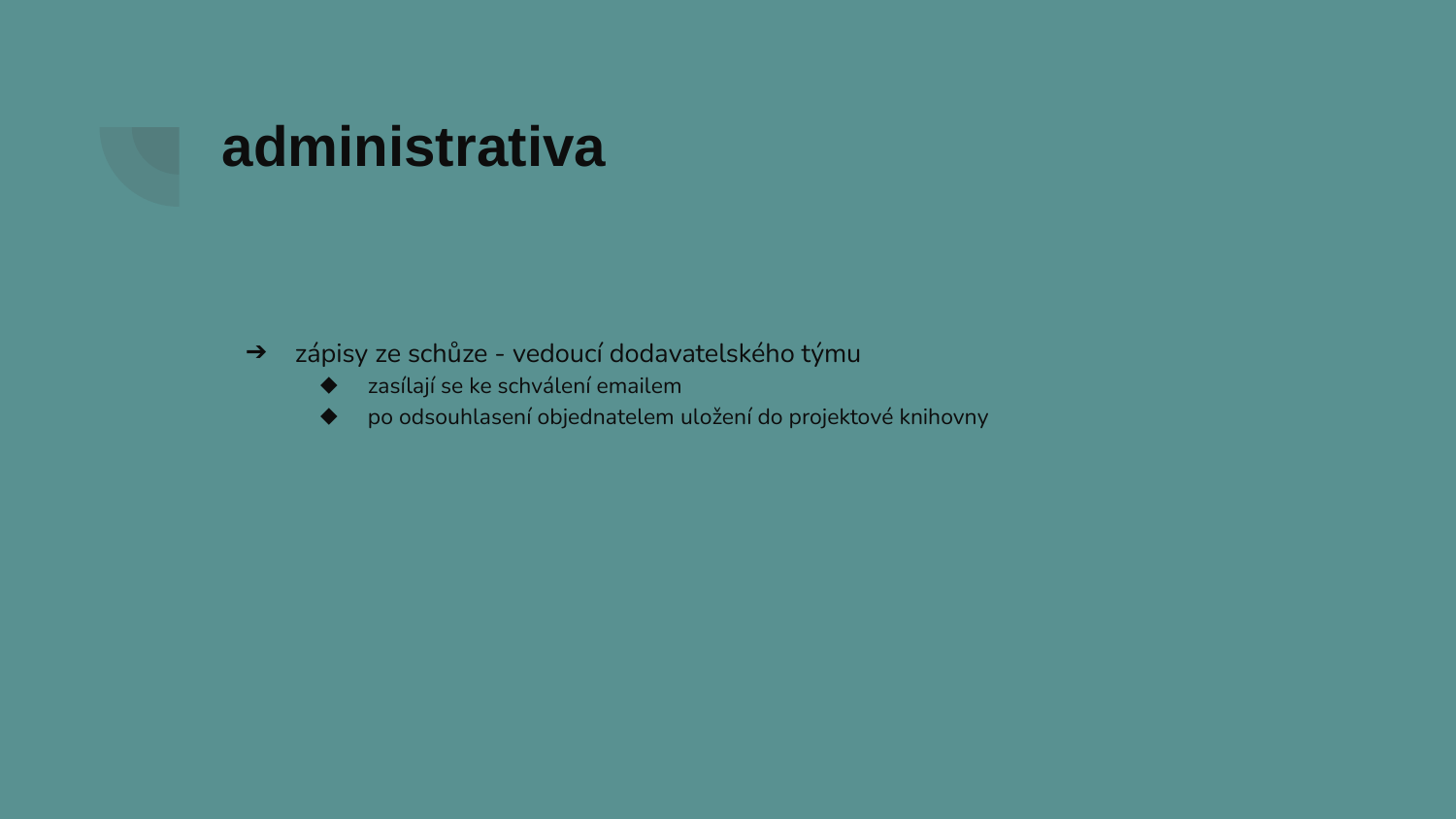

# administrativa
zápisy ze schůze - vedoucí dodavatelského týmu
zasílají se ke schválení emailem
po odsouhlasení objednatelem uložení do projektové knihovny